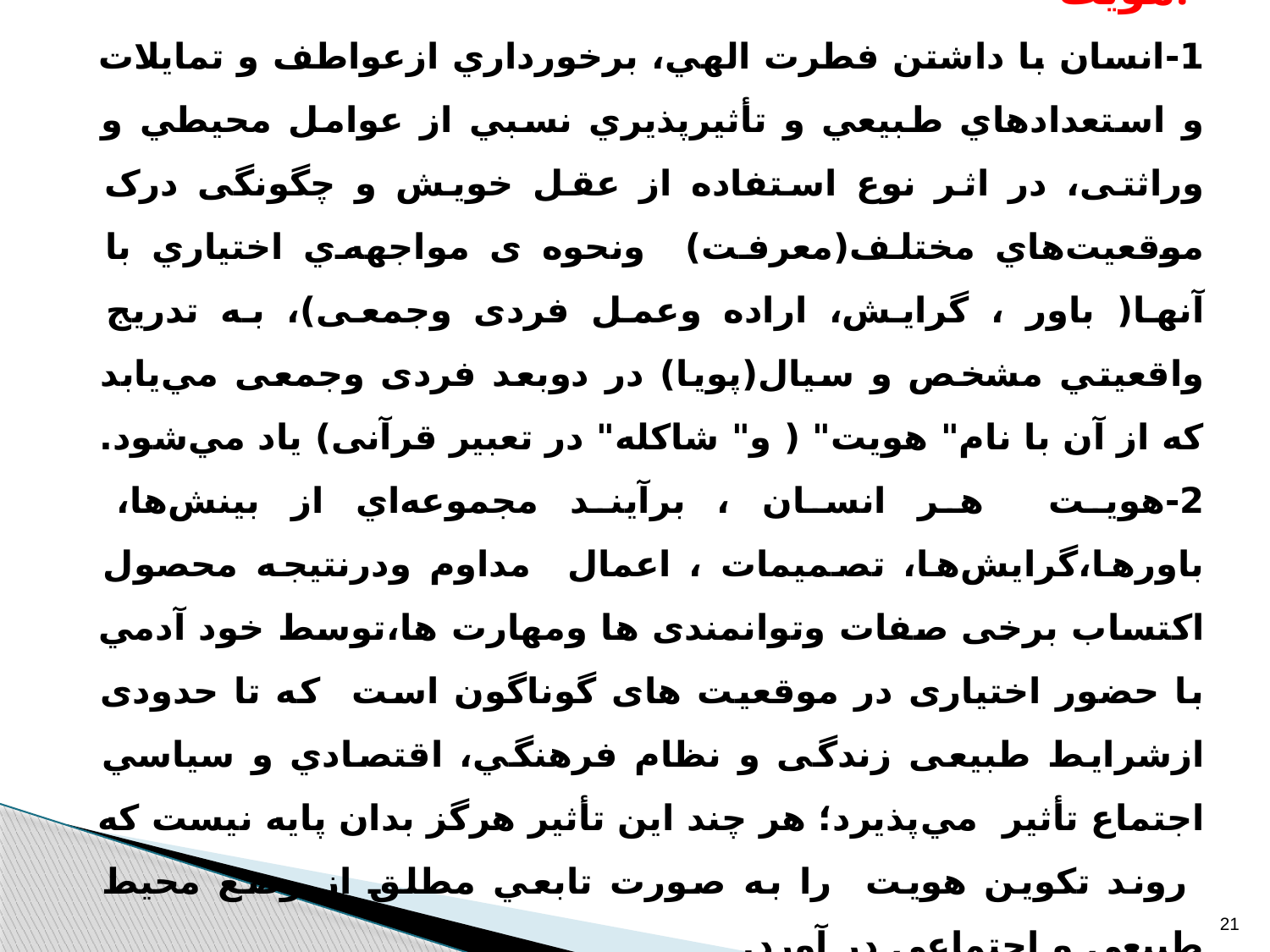

:هویت
1-انسان با داشتن فطرت الهي، برخورداري ازعواطف و تمایلات و استعدادهاي طبيعي و تأثيرپذيري نسبي از عوامل محيطي و وراثتی، در اثر نوع استفاده از عقل خویش و چگونگی درک موقعيت‌هاي مختلف(معرفت)  ونحوه ی مواجهه‌ي اختياري با آنها( باور ، گرایش، اراده وعمل فردی وجمعی)، به تدريج واقعيتي مشخص و سيال(پویا) در دوبعد فردی وجمعی مي‌يابد که از آن با نام" هويت" ( و" شاکله" در تعبیر قرآنی) ياد مي‌شود.
2-هويت  هر انسان ، برآيند مجموعه‌اي از بينش‌ها، باورها،گرايش‌ها، تصمیمات ، اعمال  مداوم ودرنتیجه محصول اکتساب برخی صفات وتوانمندی ها ومهارت ها،توسط خود آدمي با حضور اختیاری در موقعیت های گوناگون است  که تا حدودی ازشرایط طبیعی زندگی و نظام فرهنگي، اقتصادي و سياسي اجتماع تأثير  مي‌پذيرد؛ هر چند اين تأثير هرگز بدان پايه نيست كه  روند تکوین هویت  را به صورت تابعي مطلق از وضع محيط طبیعی و اجتماعي در آورد.
21